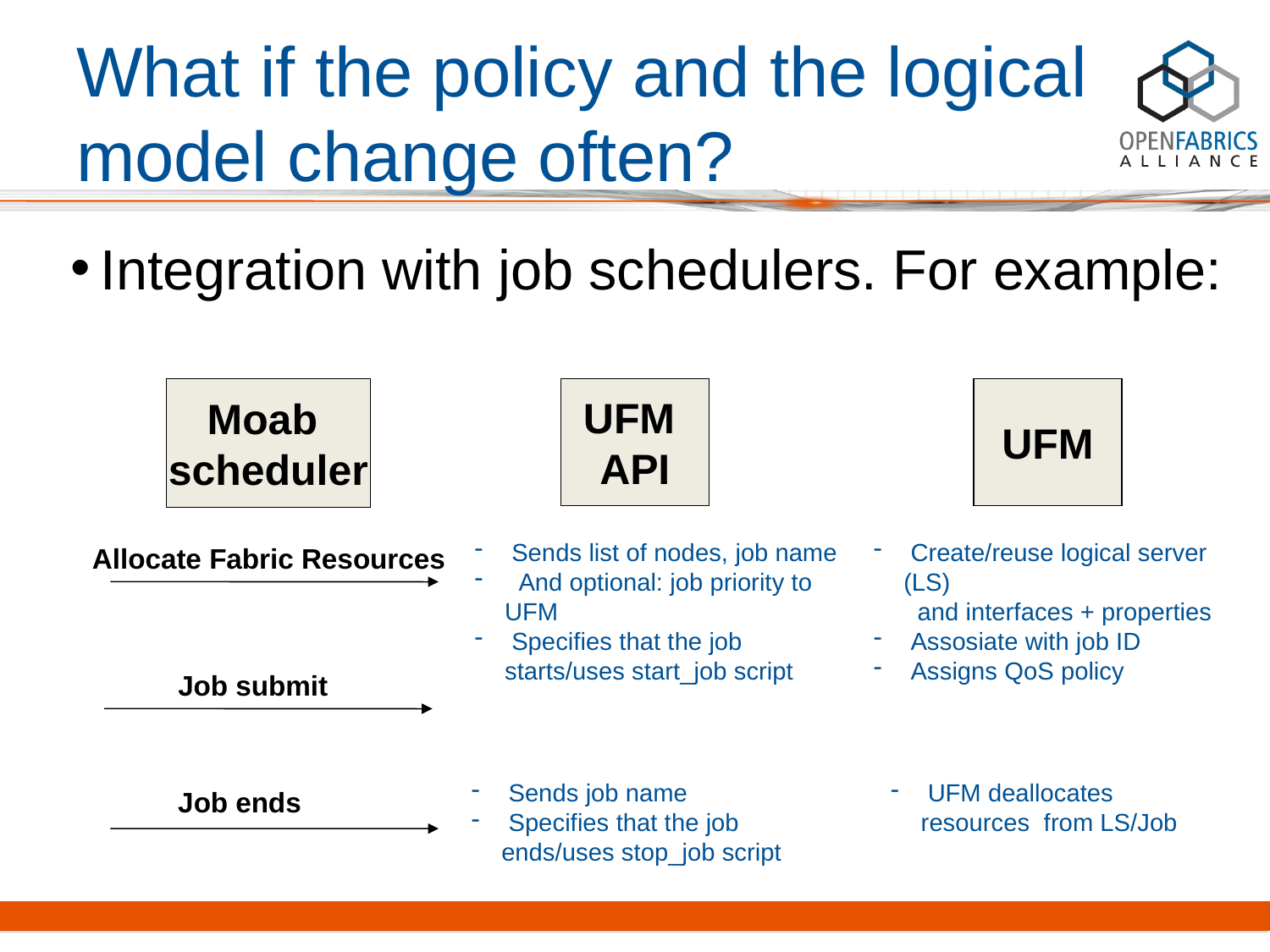

# What if the policy and the logical model change often?
Integration with job schedulers. For example:
Moab
scheduler
UFM
API
UFM
 Sends list of nodes, job name
  And optional: job priority to UFM
 Specifies that the job starts/uses start_job script
 Create/reuse logical server (LS)
  and interfaces + properties
 Assosiate with job ID
 Assigns QoS policy
Allocate Fabric Resources

Job submit

 Sends job name
 Specifies that the job ends/uses stop_job script
 UFM deallocates resources  from LS/Job
Job ends